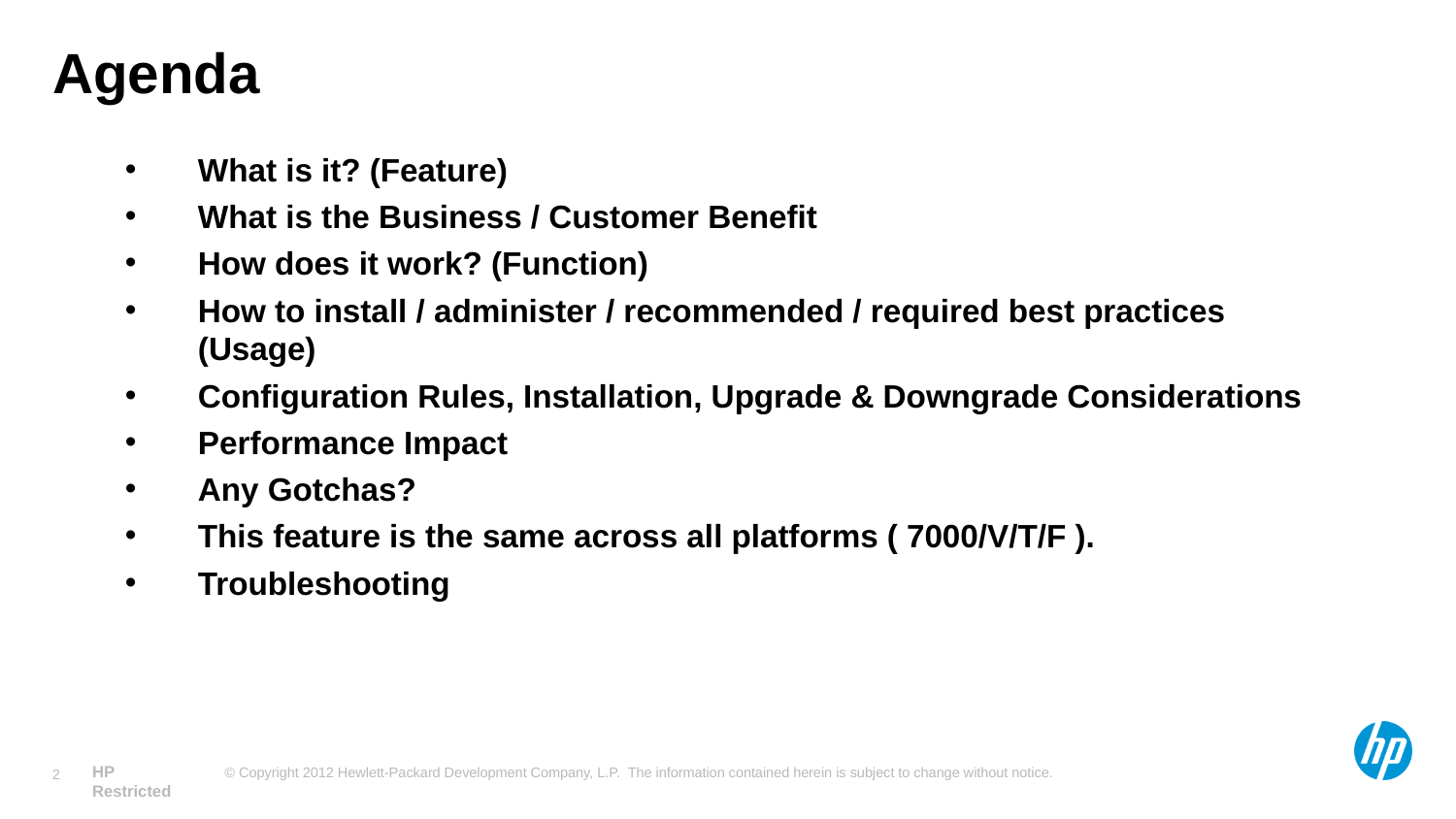

# Agenda
What is it? (Feature)
What is the Business / Customer Benefit
How does it work? (Function)
How to install / administer / recommended / required best practices (Usage)
Configuration Rules, Installation, Upgrade & Downgrade Considerations
Performance Impact
Any Gotchas?
This feature is the same across all platforms ( 7000/V/T/F ).
Troubleshooting